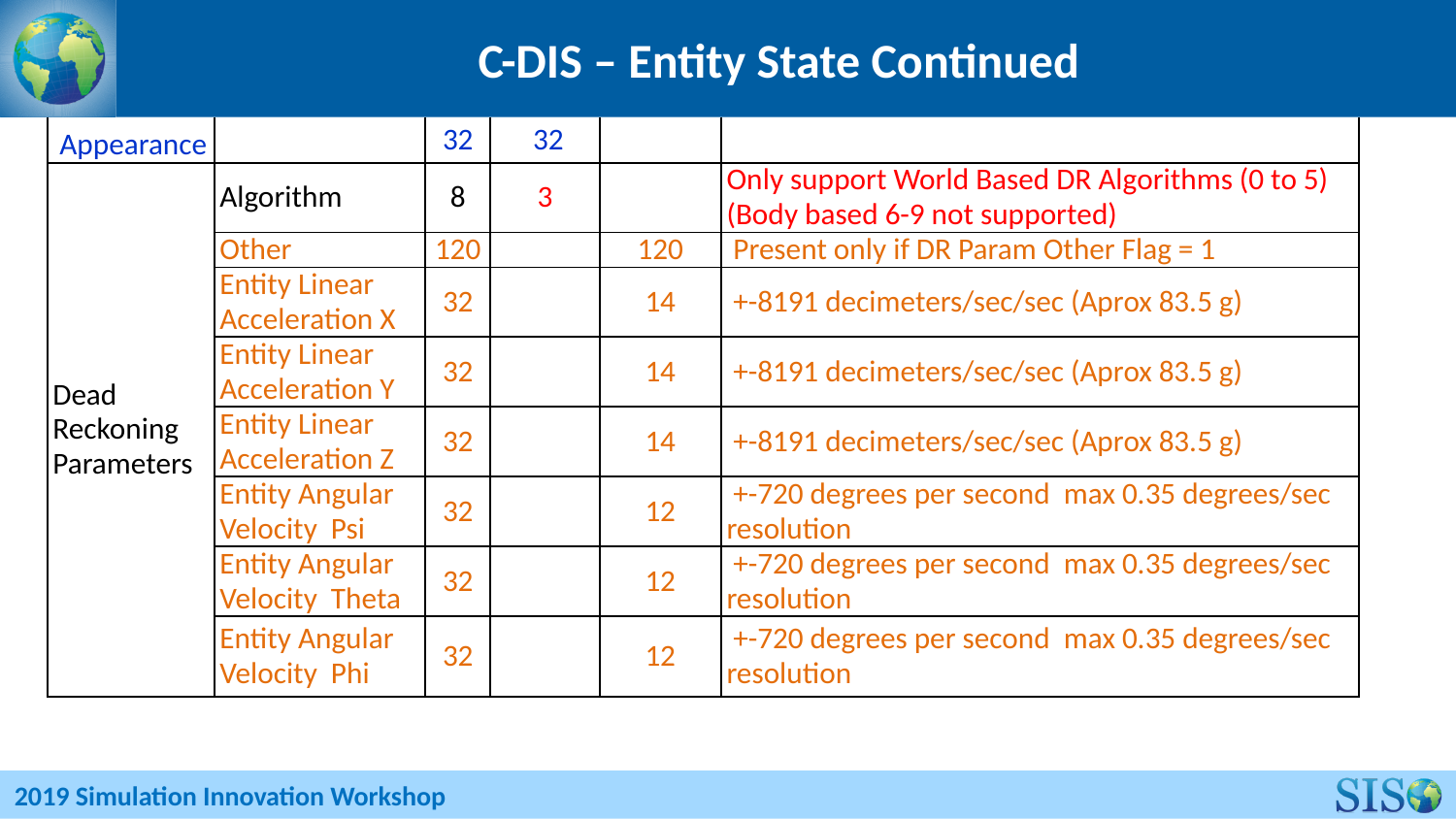

# C-DIS – Entity State Continued
| Appearance |  | 32 | 32 |  |  |
| --- | --- | --- | --- | --- | --- |
| Dead Reckoning Parameters | Algorithm | 8 | 3 |  | Only support World Based DR Algorithms (0 to 5) (Body based 6-9 not supported) |
|  | Other | 120 |  | 120 | Present only if DR Param Other Flag = 1 |
|  | Entity Linear Acceleration X | 32 |  | 14 | +-8191 decimeters/sec/sec (Aprox 83.5 g) |
|  | Entity Linear Acceleration Y | 32 |  | 14 | +-8191 decimeters/sec/sec (Aprox 83.5 g) |
|  | Entity Linear Acceleration Z | 32 |  | 14 | +-8191 decimeters/sec/sec (Aprox 83.5 g) |
|  | Entity Angular Velocity Psi | 32 |  | 12 | +-720 degrees per second max 0.35 degrees/sec resolution |
|  | Entity Angular Velocity Theta | 32 |  | 12 | +-720 degrees per second max 0.35 degrees/sec resolution |
|  | Entity Angular Velocity Phi | 32 |  | 12 | +-720 degrees per second max 0.35 degrees/sec resolution |